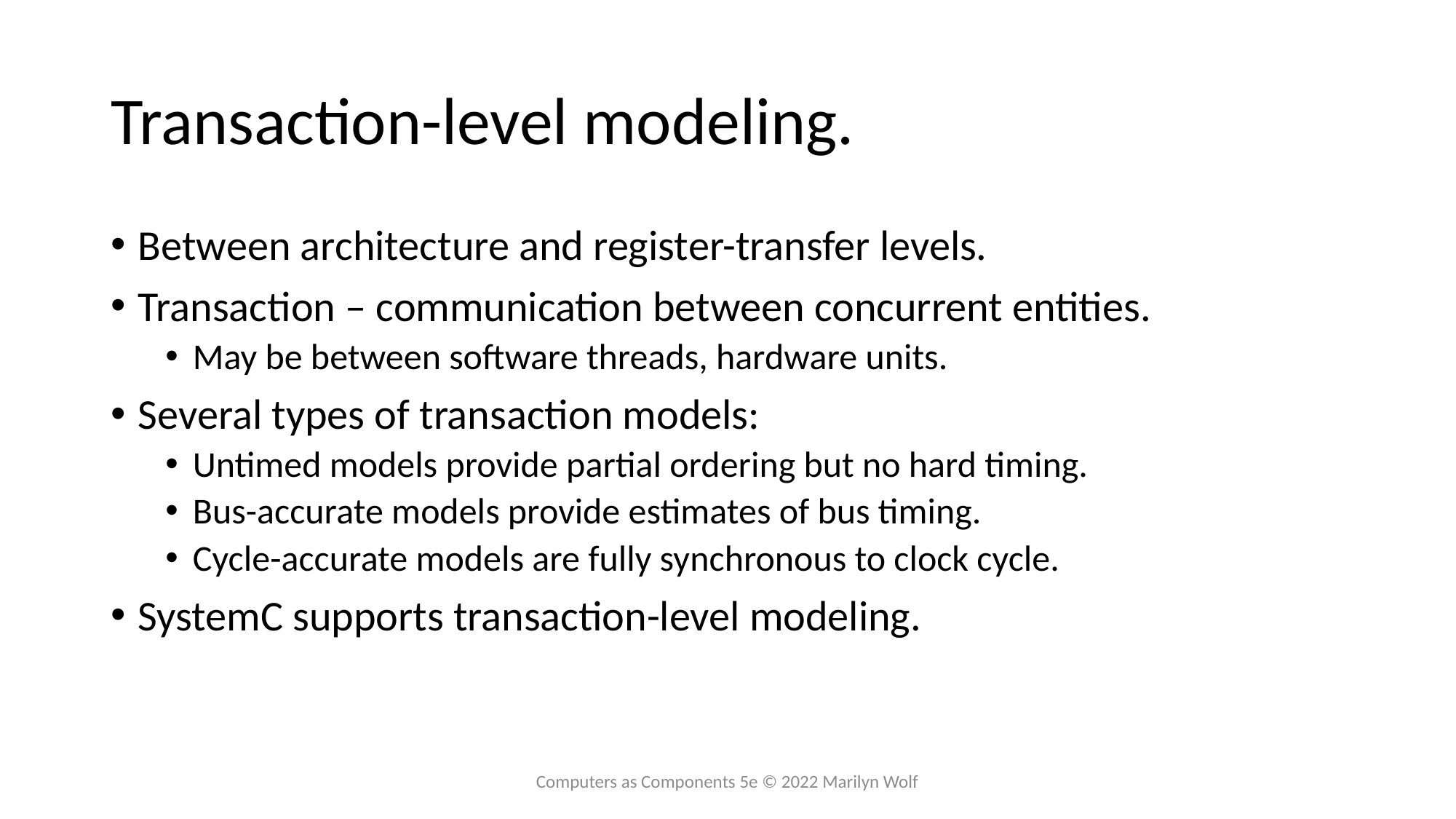

# Transaction-level modeling.
Between architecture and register-transfer levels.
Transaction – communication between concurrent entities.
May be between software threads, hardware units.
Several types of transaction models:
Untimed models provide partial ordering but no hard timing.
Bus-accurate models provide estimates of bus timing.
Cycle-accurate models are fully synchronous to clock cycle.
SystemC supports transaction-level modeling.
Computers as Components 5e © 2022 Marilyn Wolf